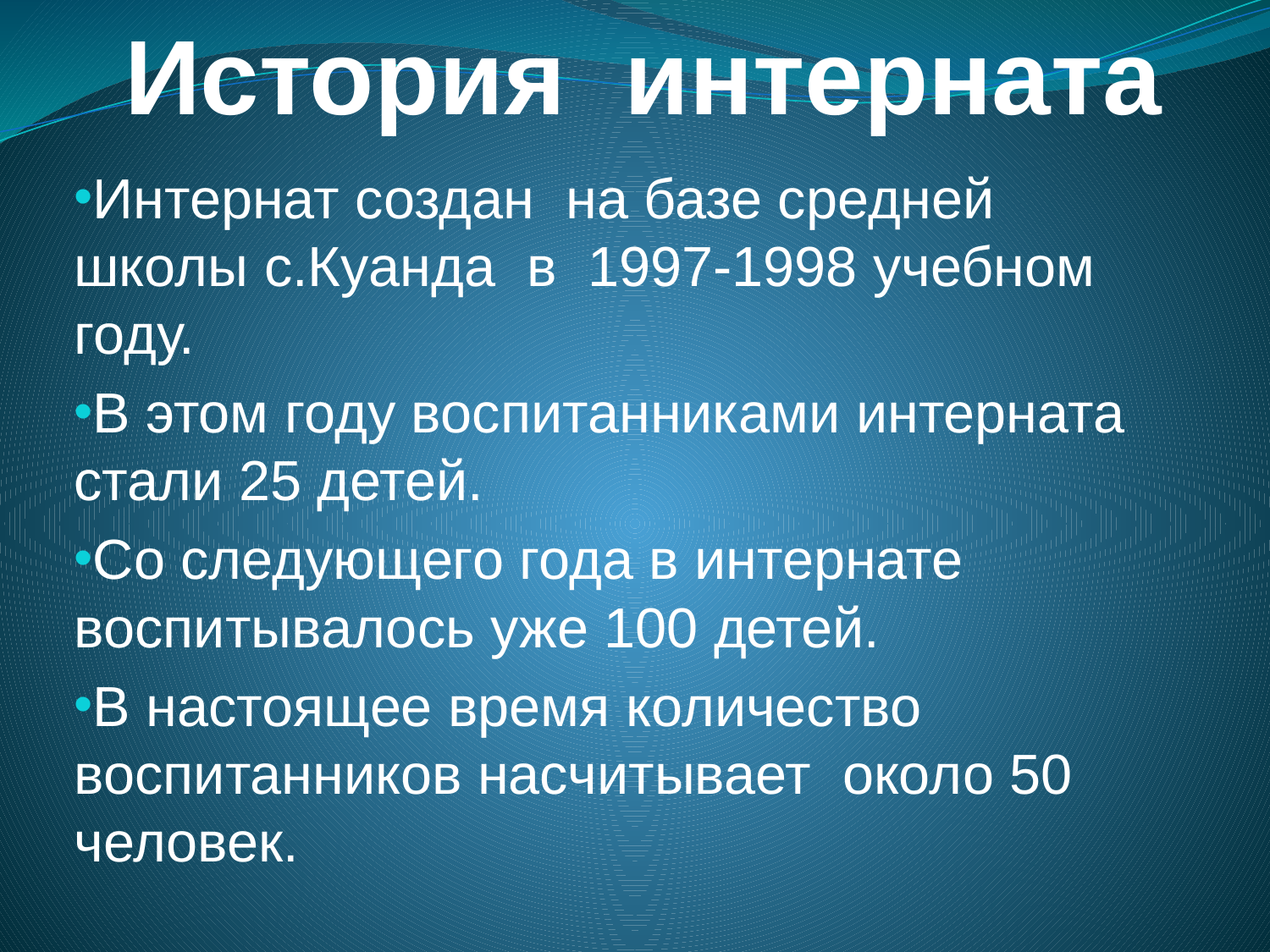

# История  интерната
Интернат создан  на базе средней школы с.Куанда  в  1997-1998 учебном году.
В этом году воспитанниками интерната стали 25 детей.
Со следующего года в интернате воспитывалось уже 100 детей.
В настоящее время количество воспитанников насчитывает  около 50 человек.